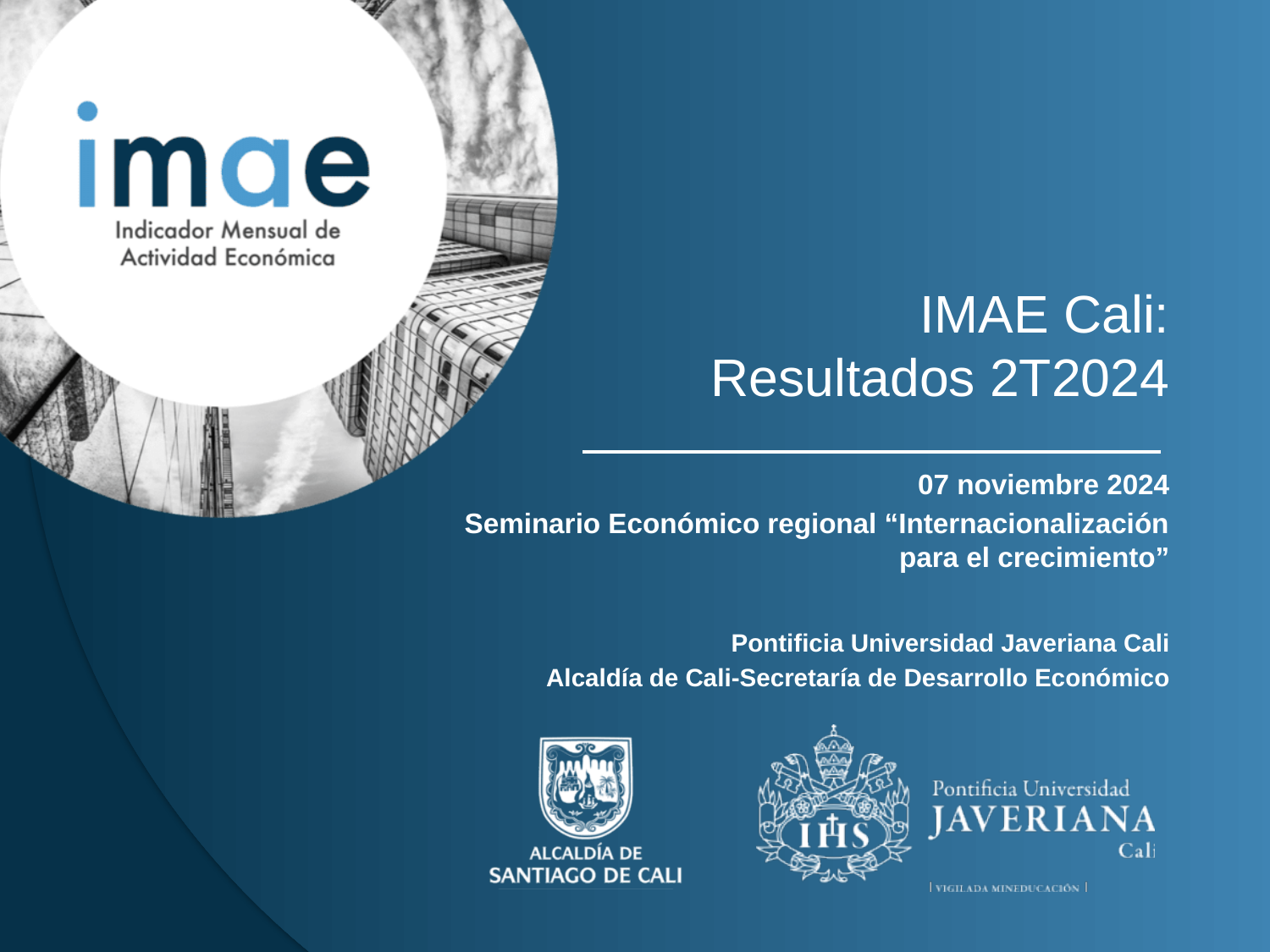

# IMAE Cali: Resultados 2T2024

07 noviembre 2024
Seminario Económico regional “Internacionalización para el crecimiento”

Pontificia Universidad Javeriana Cali
Alcaldía de Cali-Secretaría de Desarrollo Económico